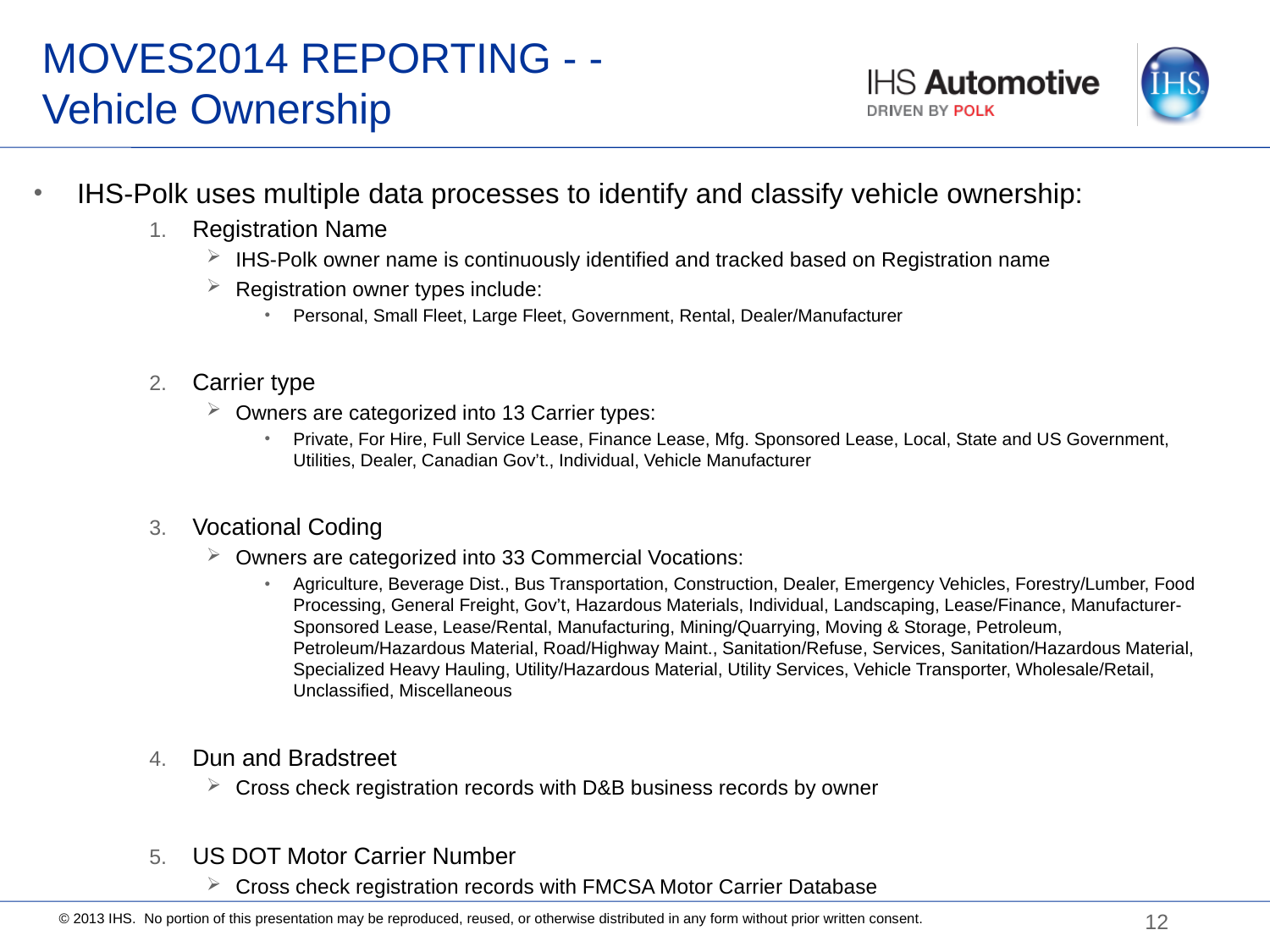

# MOVES2014 REPORTING - - Vehicle Ownership
IHS-Polk uses multiple data processes to identify and classify vehicle ownership:
Registration Name
IHS-Polk owner name is continuously identified and tracked based on Registration name
Registration owner types include:
Personal, Small Fleet, Large Fleet, Government, Rental, Dealer/Manufacturer

Carrier type
Owners are categorized into 13 Carrier types:
Private, For Hire, Full Service Lease, Finance Lease, Mfg. Sponsored Lease, Local, State and US Government, Utilities, Dealer, Canadian Gov’t., Individual, Vehicle Manufacturer

Vocational Coding
Owners are categorized into 33 Commercial Vocations:
Agriculture, Beverage Dist., Bus Transportation, Construction, Dealer, Emergency Vehicles, Forestry/Lumber, Food Processing, General Freight, Gov’t, Hazardous Materials, Individual, Landscaping, Lease/Finance, Manufacturer-Sponsored Lease, Lease/Rental, Manufacturing, Mining/Quarrying, Moving & Storage, Petroleum, Petroleum/Hazardous Material, Road/Highway Maint., Sanitation/Refuse, Services, Sanitation/Hazardous Material, Specialized Heavy Hauling, Utility/Hazardous Material, Utility Services, Vehicle Transporter, Wholesale/Retail, Unclassified, Miscellaneous

Dun and Bradstreet
Cross check registration records with D&B business records by owner

US DOT Motor Carrier Number
Cross check registration records with FMCSA Motor Carrier Database

12